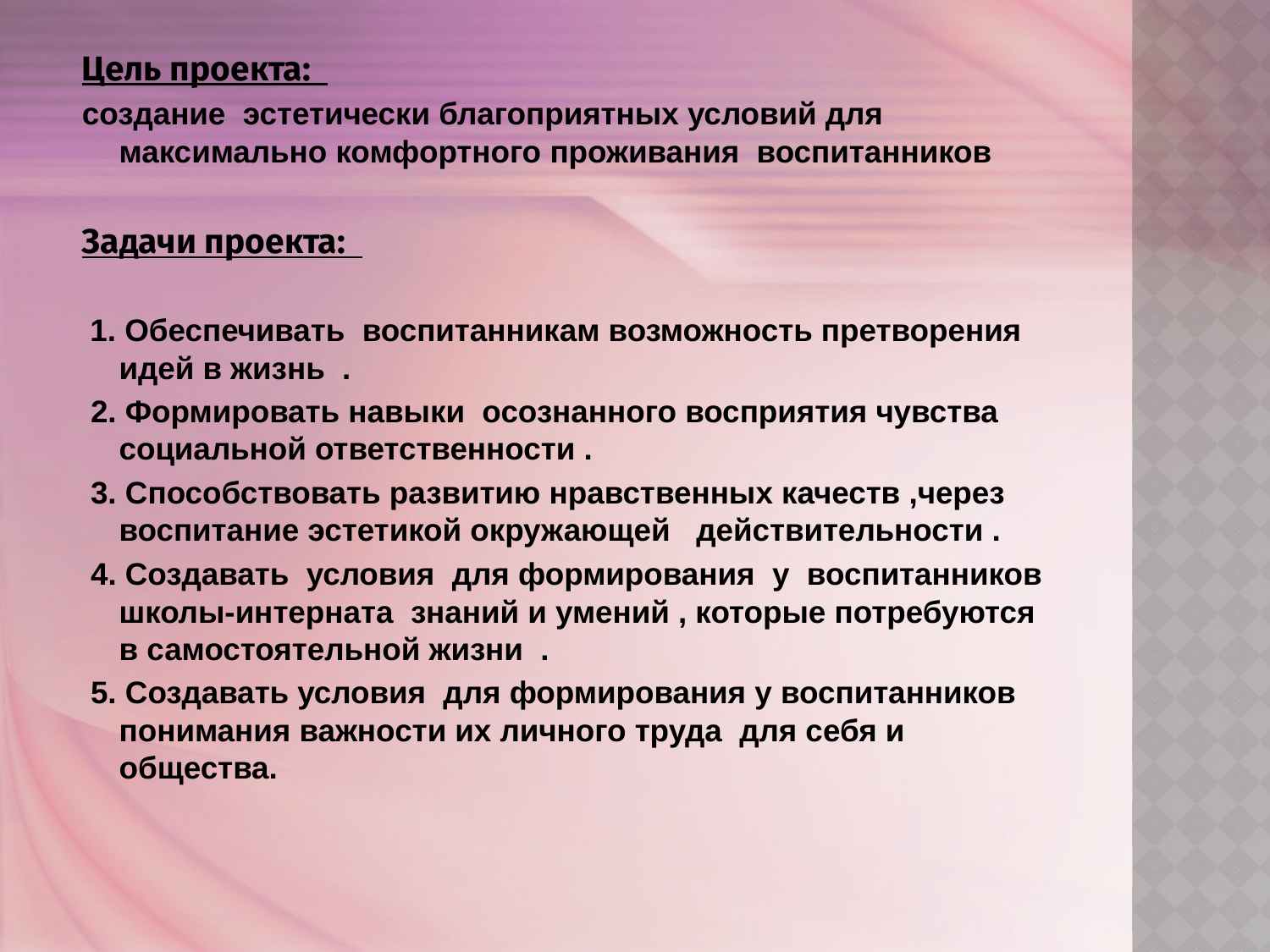

Цель проекта:
создание  эстетически благоприятных условий для максимально комфортного проживания  воспитанников

Задачи проекта:

 1. Обеспечивать  воспитанникам возможность претворения идей в жизнь  .
 2. Формировать навыки  осознанного восприятия чувства социальной ответственности .
 3. Способствовать развитию нравственных качеств ,через воспитание эстетикой окружающей   действительности .
 4. Создавать  условия  для формирования  у  воспитанников школы-интерната  знаний и умений , которые потребуются в самостоятельной жизни  .
 5. Создавать условия  для формирования у воспитанников понимания важности их личного труда  для себя и  общества.